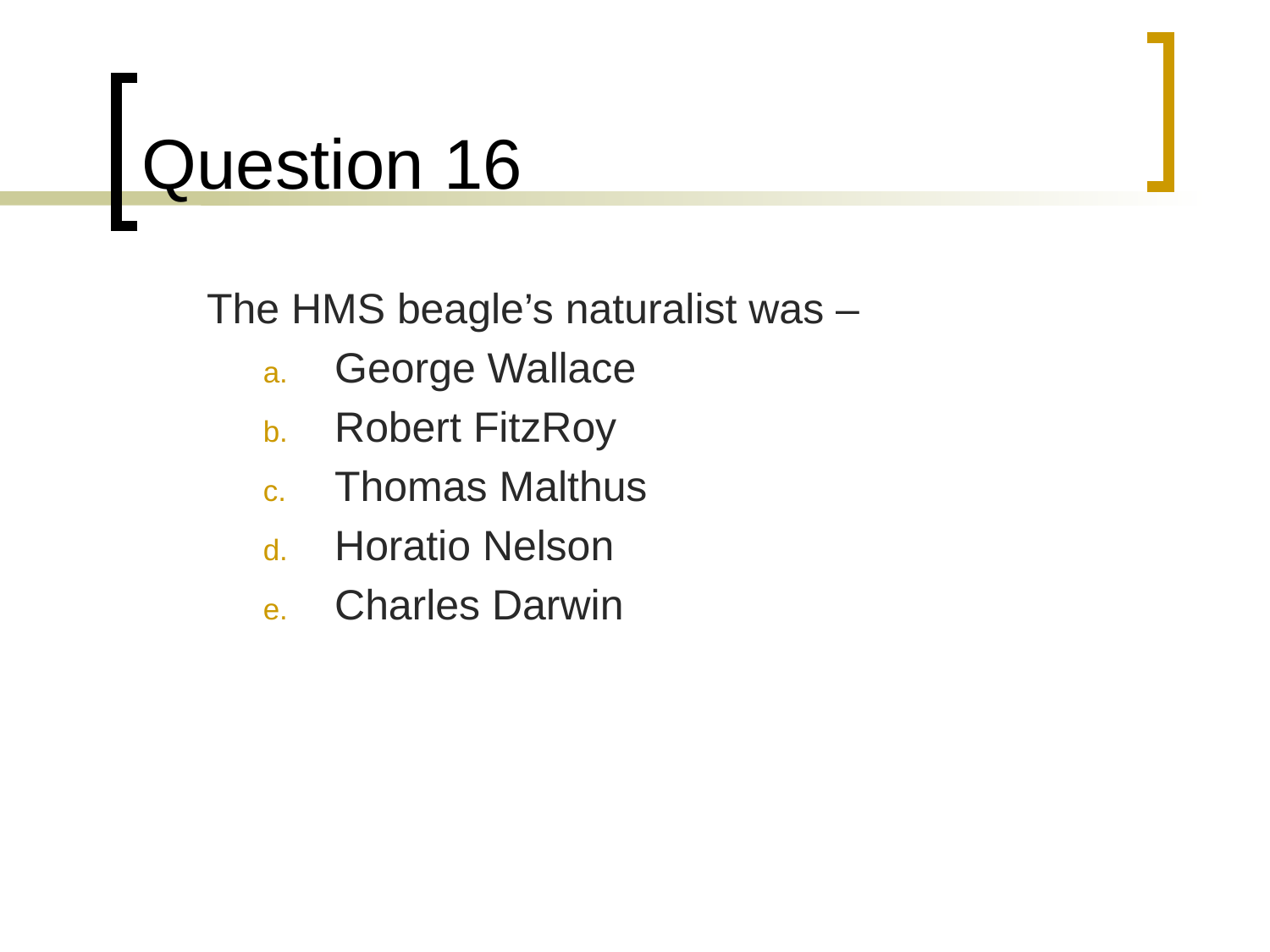

# Question 16
	The HMS beagle’s naturalist was –
George Wallace
Robert FitzRoy
Thomas Malthus
Horatio Nelson
Charles Darwin